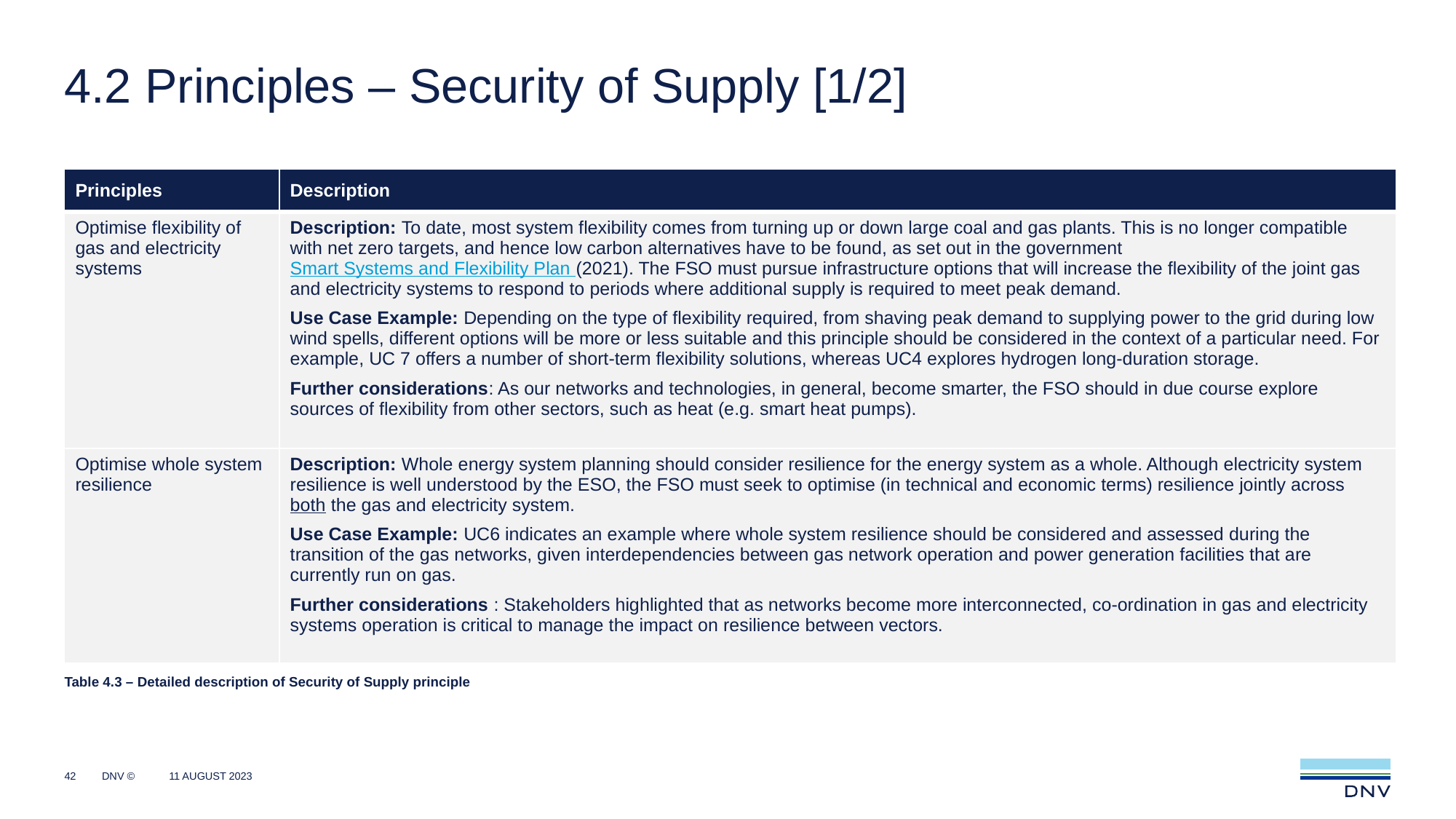

4.2 Principles – Security of Supply [1/2]
| Principles | Description |
| --- | --- |
| Optimise flexibility of gas and electricity systems | Description: To date, most system flexibility comes from turning up or down large coal and gas plants. This is no longer compatible with net zero targets, and hence low carbon alternatives have to be found, as set out in the government Smart Systems and Flexibility Plan (2021). The FSO must pursue infrastructure options that will increase the flexibility of the joint gas and electricity systems to respond to periods where additional supply is required to meet peak demand. Use Case Example: Depending on the type of flexibility required, from shaving peak demand to supplying power to the grid during low wind spells, different options will be more or less suitable and this principle should be considered in the context of a particular need. For example, UC 7 offers a number of short-term flexibility solutions, whereas UC4 explores hydrogen long-duration storage. Further considerations: As our networks and technologies, in general, become smarter, the FSO should in due course explore sources of flexibility from other sectors, such as heat (e.g. smart heat pumps). |
| Optimise whole system resilience | Description: Whole energy system planning should consider resilience for the energy system as a whole. Although electricity system resilience is well understood by the ESO, the FSO must seek to optimise (in technical and economic terms) resilience jointly across both the gas and electricity system. Use Case Example: UC6 indicates an example where whole system resilience should be considered and assessed during the transition of the gas networks, given interdependencies between gas network operation and power generation facilities that are currently run on gas. Further considerations : Stakeholders highlighted that as networks become more interconnected, co-ordination in gas and electricity systems operation is critical to manage the impact on resilience between vectors. |
Table 4.3 – Detailed description of Security of Supply principle
42